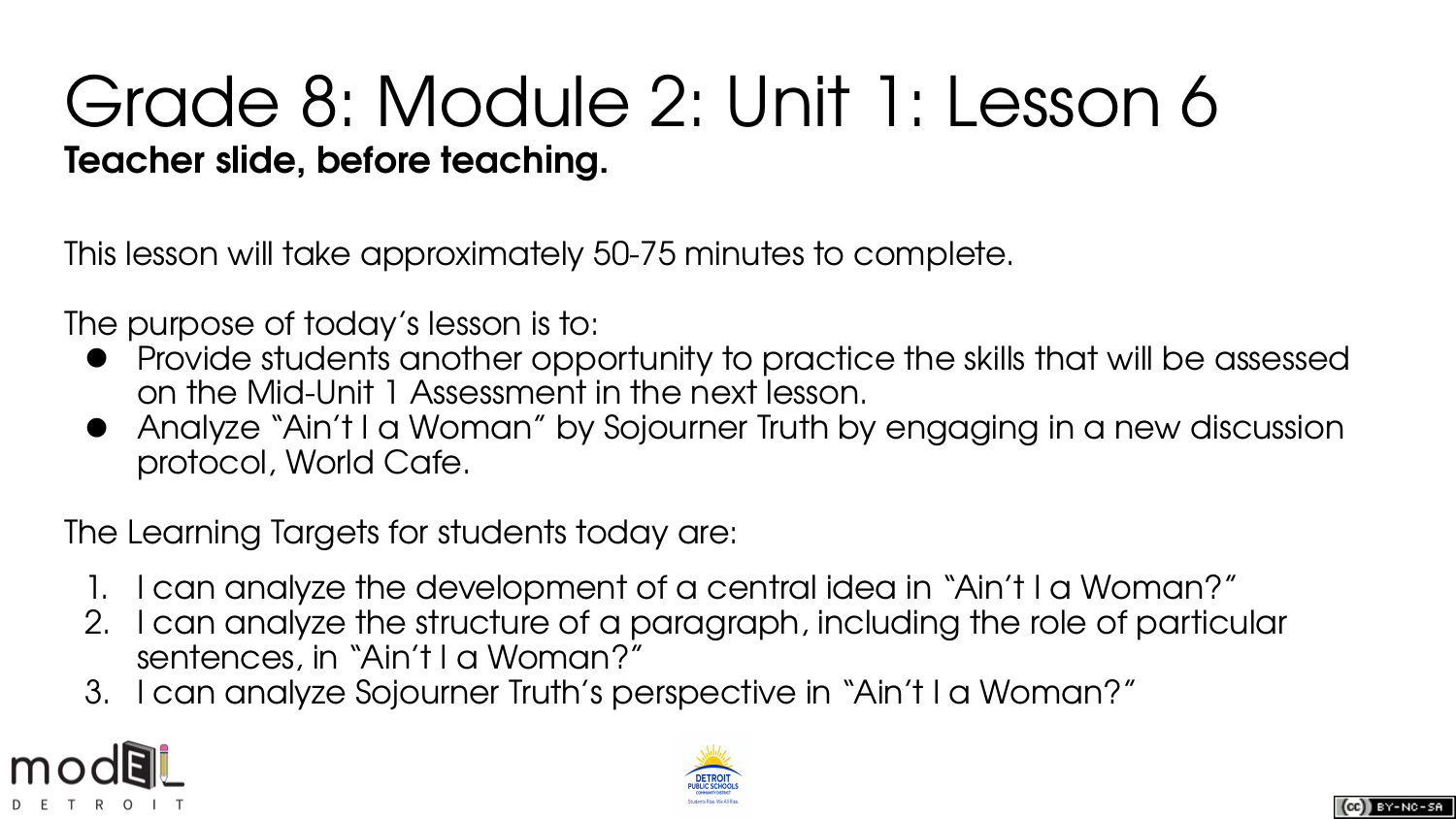

# Grade 8: Module 2: Unit 1: Lesson 6
Teacher slide, before teaching.
This lesson will take approximately 50-75 minutes to complete.

The purpose of today’s lesson is to:
Provide students another opportunity to practice the skills that will be assessed on the Mid-Unit 1 Assessment in the next lesson.
Analyze “Ain’t I a Woman” by Sojourner Truth by engaging in a new discussion protocol, World Cafe.

The Learning Targets for students today are:
I can analyze the development of a central idea in “Ain’t I a Woman?”
I can analyze the structure of a paragraph, including the role of particular sentences, in “Ain’t I a Woman?”
I can analyze Sojourner Truth’s perspective in “Ain’t I a Woman?”